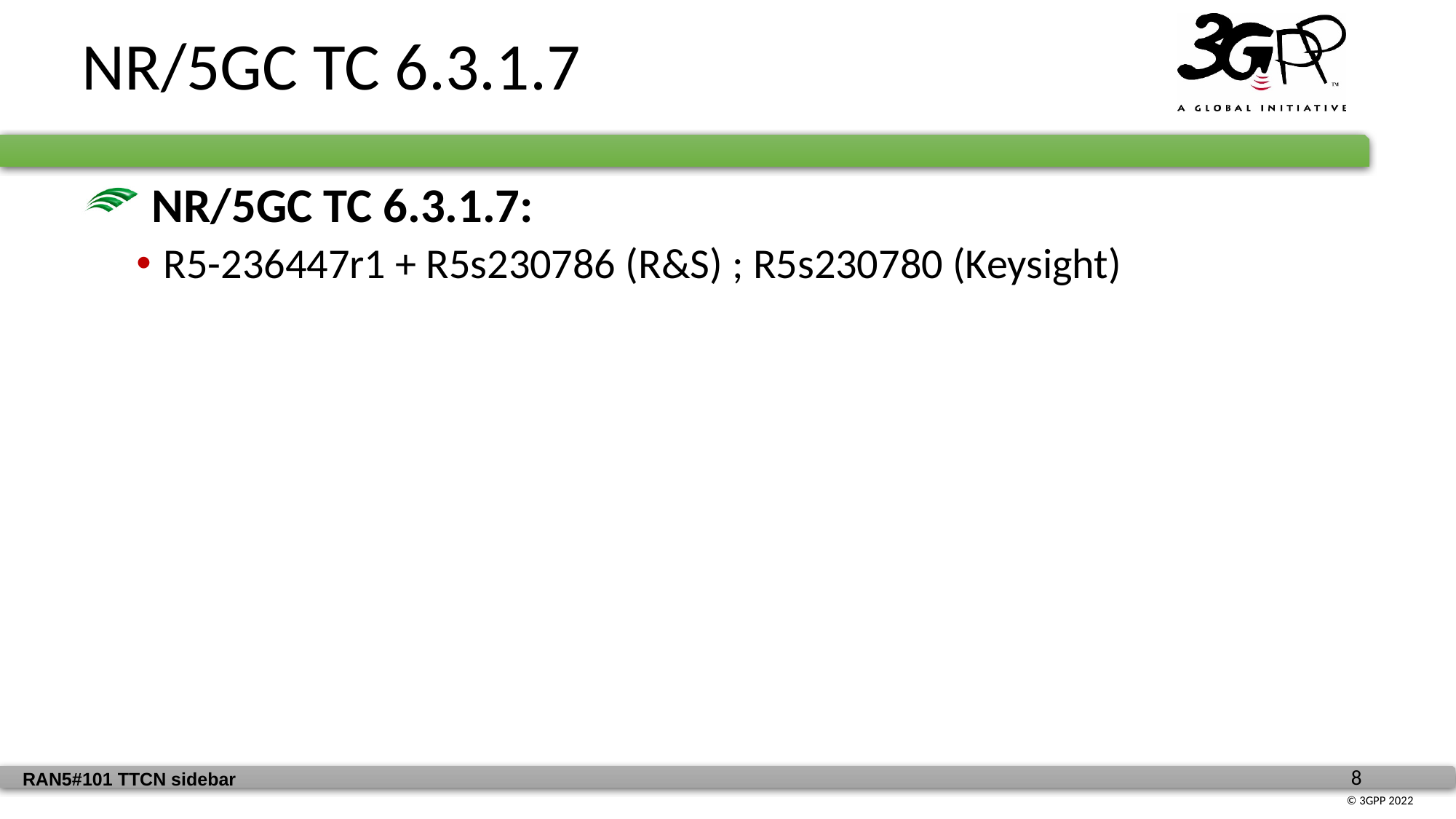

NR/5GC TC 6.3.1.7
 NR/5GC TC 6.3.1.7:
R5-236447r1 + R5s230786 (R&S) ; R5s230780 (Keysight)